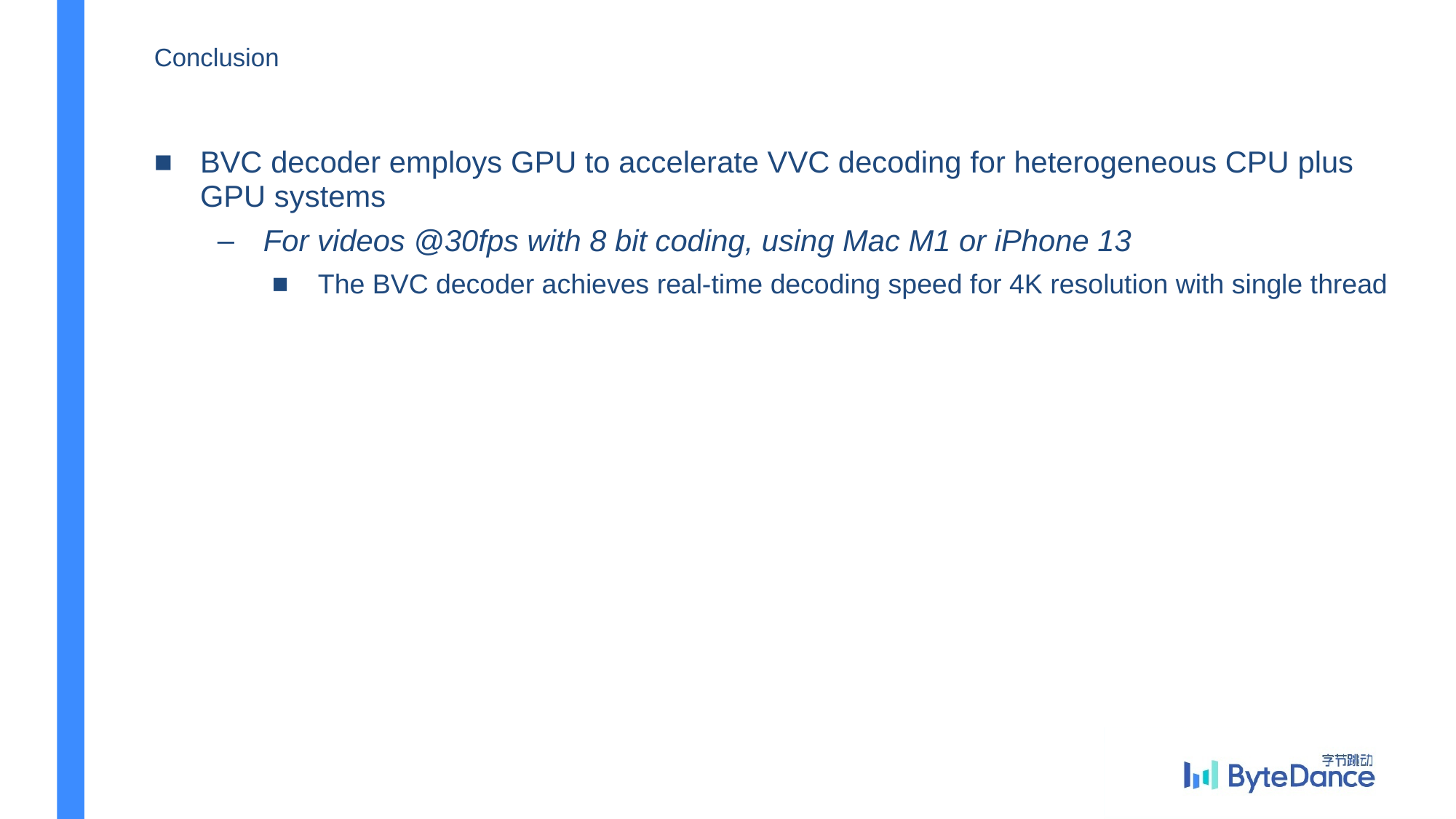

# Conclusion
BVC decoder employs GPU to accelerate VVC decoding for heterogeneous CPU plus GPU systems
For videos @30fps with 8 bit coding, using Mac M1 or iPhone 13
The BVC decoder achieves real-time decoding speed for 4K resolution with single thread